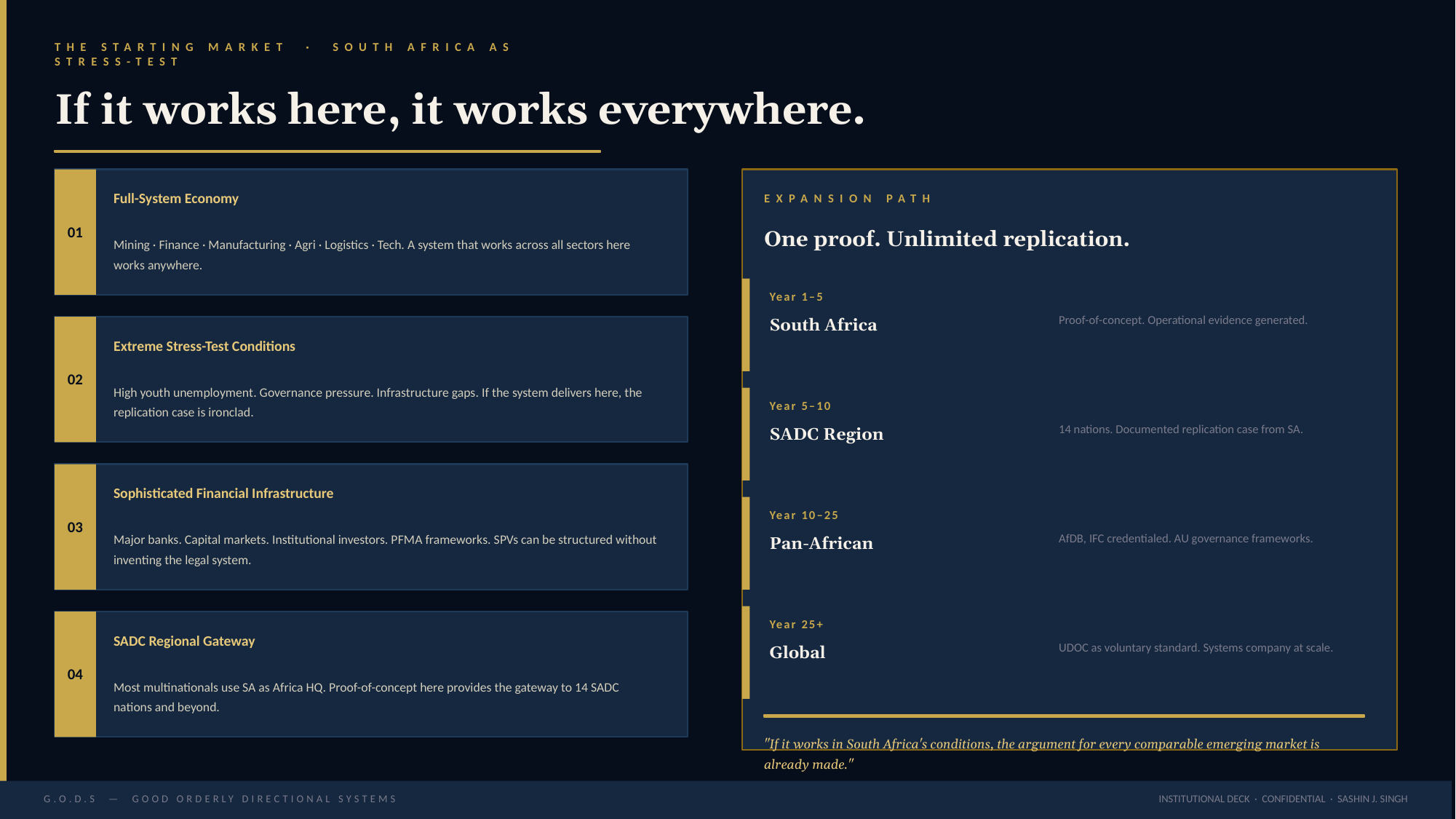

THE STARTING MARKET  ·  SOUTH AFRICA AS STRESS-TEST
If it works here, it works everywhere.

Full-System Economy
EXPANSION PATH
01
One proof. Unlimited replication.
Mining · Finance · Manufacturing · Agri · Logistics · Tech. A system that works across all sectors here works anywhere.

Year 1–5
Proof-of-concept. Operational evidence generated.
South Africa

Extreme Stress-Test Conditions
02
High youth unemployment. Governance pressure. Infrastructure gaps. If the system delivers here, the replication case is ironclad.

Year 5–10
14 nations. Documented replication case from SA.
SADC Region

Sophisticated Financial Infrastructure

Year 10–25
03
AfDB, IFC credentialed. AU governance frameworks.
Major banks. Capital markets. Institutional investors. PFMA frameworks. SPVs can be structured without inventing the legal system.
Pan-African

Year 25+

UDOC as voluntary standard. Systems company at scale.
SADC Regional Gateway
Global
04
Most multinationals use SA as Africa HQ. Proof-of-concept here provides the gateway to 14 SADC nations and beyond.

"If it works in South Africa's conditions, the argument for every comparable emerging market is already made."

INSTITUTIONAL DECK  ·  CONFIDENTIAL  ·  SASHIN J. SINGH
G.O.D.S  —  GOOD ORDERLY DIRECTIONAL SYSTEMS